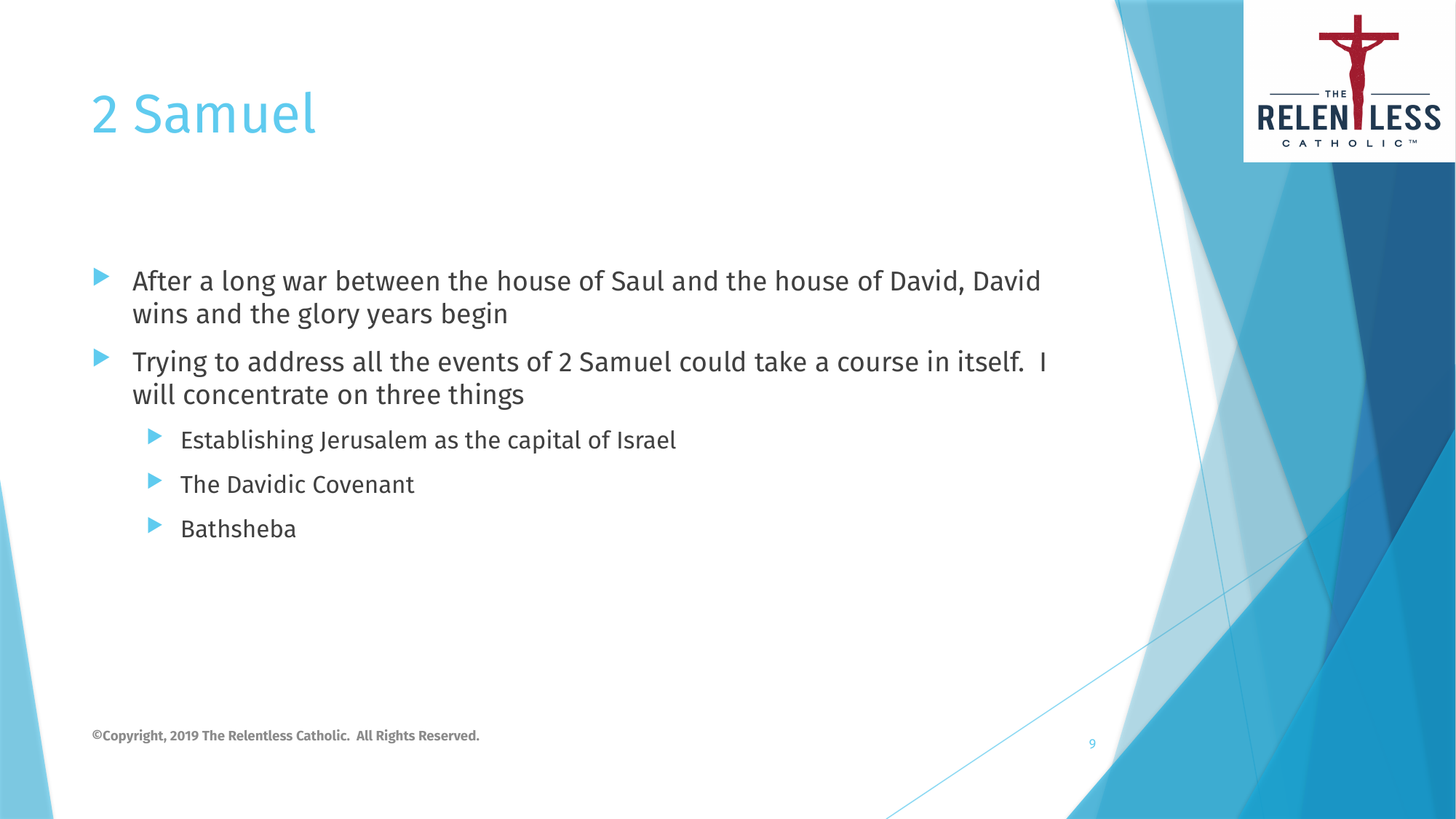

# 2 Samuel
After a long war between the house of Saul and the house of David, David wins and the glory years begin
Trying to address all the events of 2 Samuel could take a course in itself.  I will concentrate on three things
Establishing Jerusalem as the capital of Israel
The Davidic Covenant
Bathsheba
©Copyright, 2019 The Relentless Catholic.  All Rights Reserved.

9